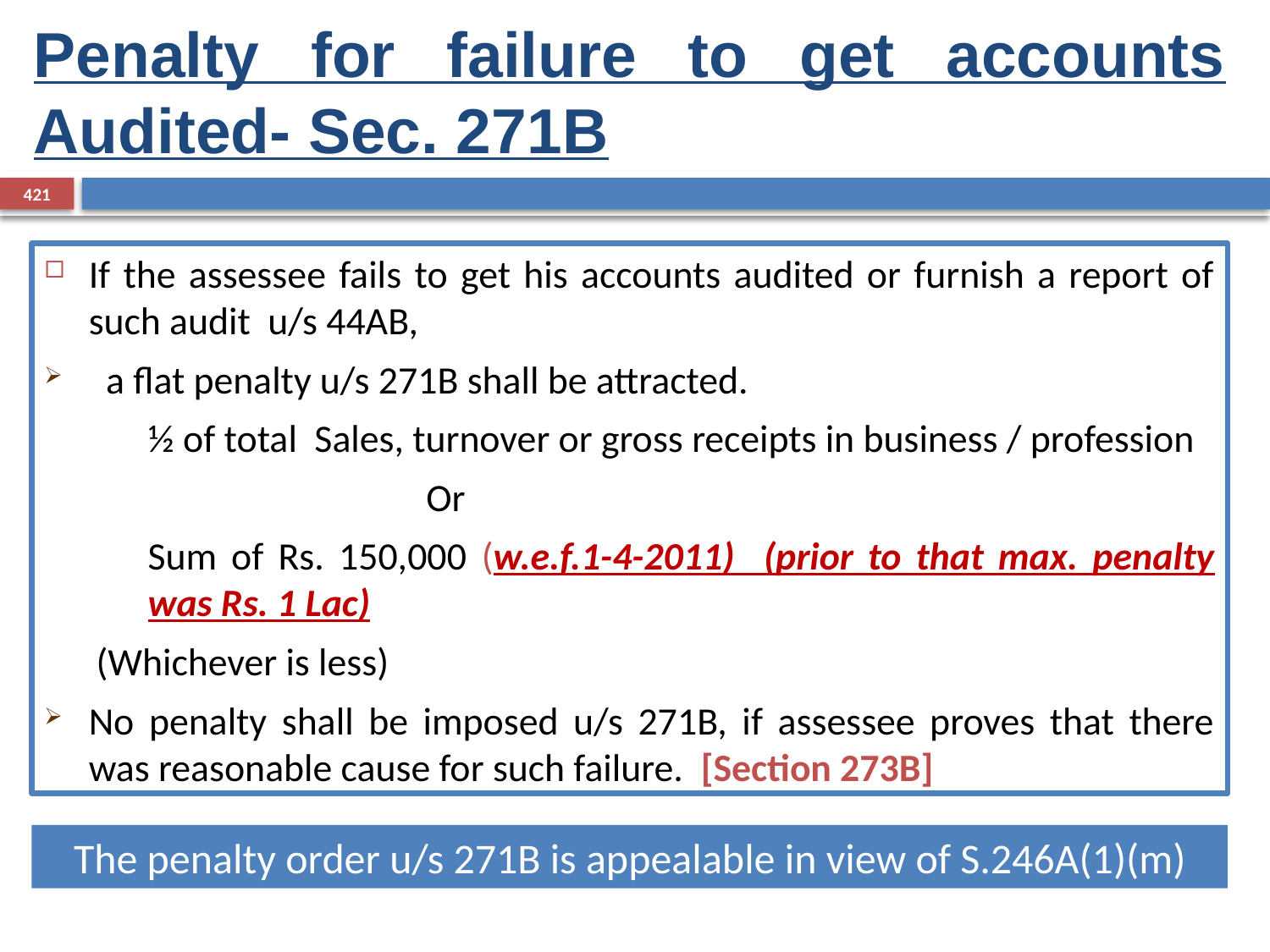

# Penalty for failure to get accounts Audited- Sec. 271B
421
If the assessee fails to get his accounts audited or furnish a report of such audit  u/s 44AB,
  a flat penalty u/s 271B shall be attracted.
            ½ of total  Sales, turnover or gross receipts in business / profession
                                            Or
	Sum of Rs. 150,000 (w.e.f.1-4-2011)  (prior to that max. penalty was Rs. 1 Lac)
      (Whichever is less)
No penalty shall be imposed u/s 271B, if assessee proves that there was reasonable cause for such failure.  [Section 273B]
The penalty order u/s 271B is appealable in view of S.246A(1)(m)